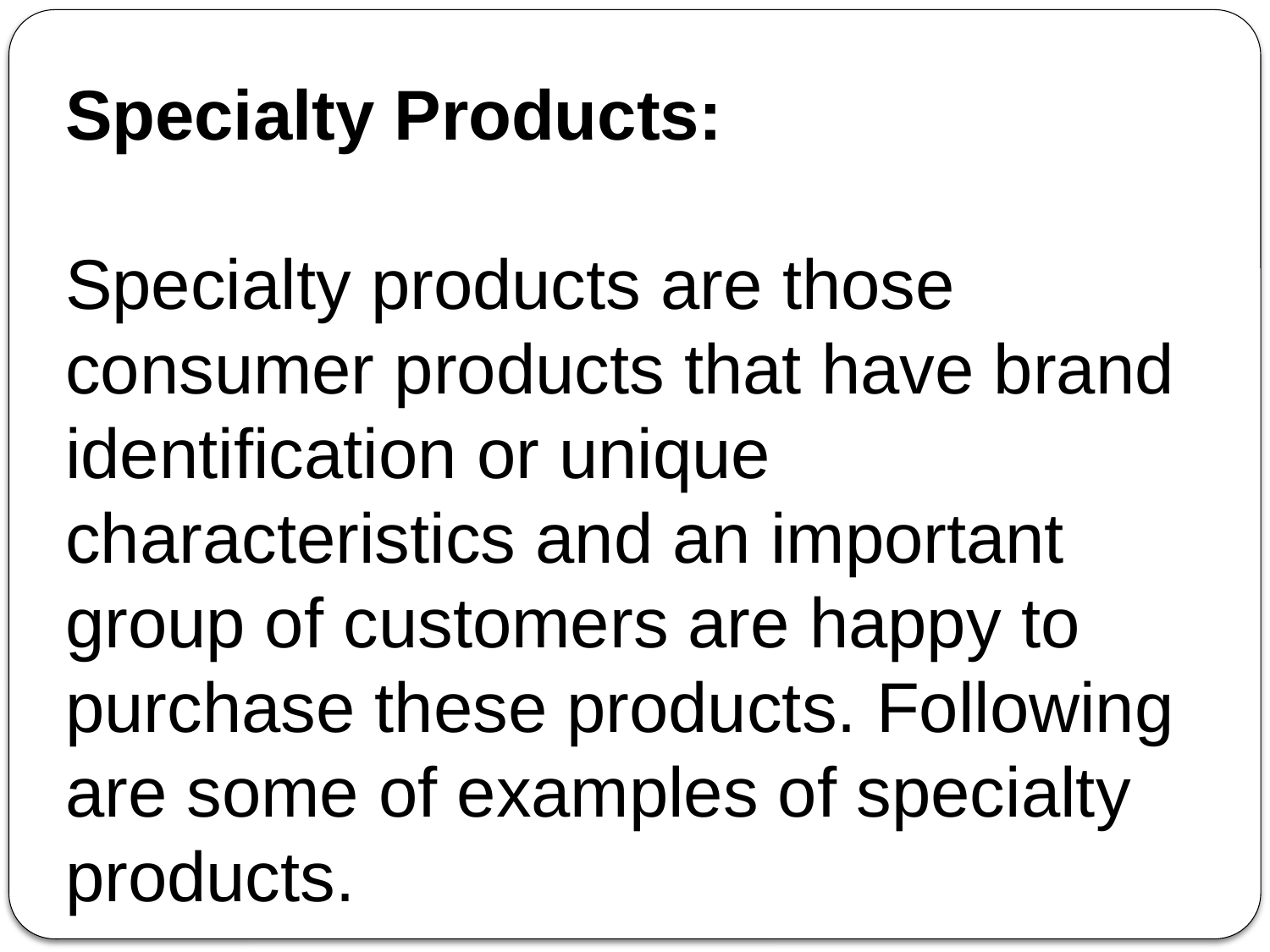

Specialty Products:

Specialty products are those consumer products that have brand identification or unique characteristics and an important group of customers are happy to purchase these products. Following are some of examples of specialty products.